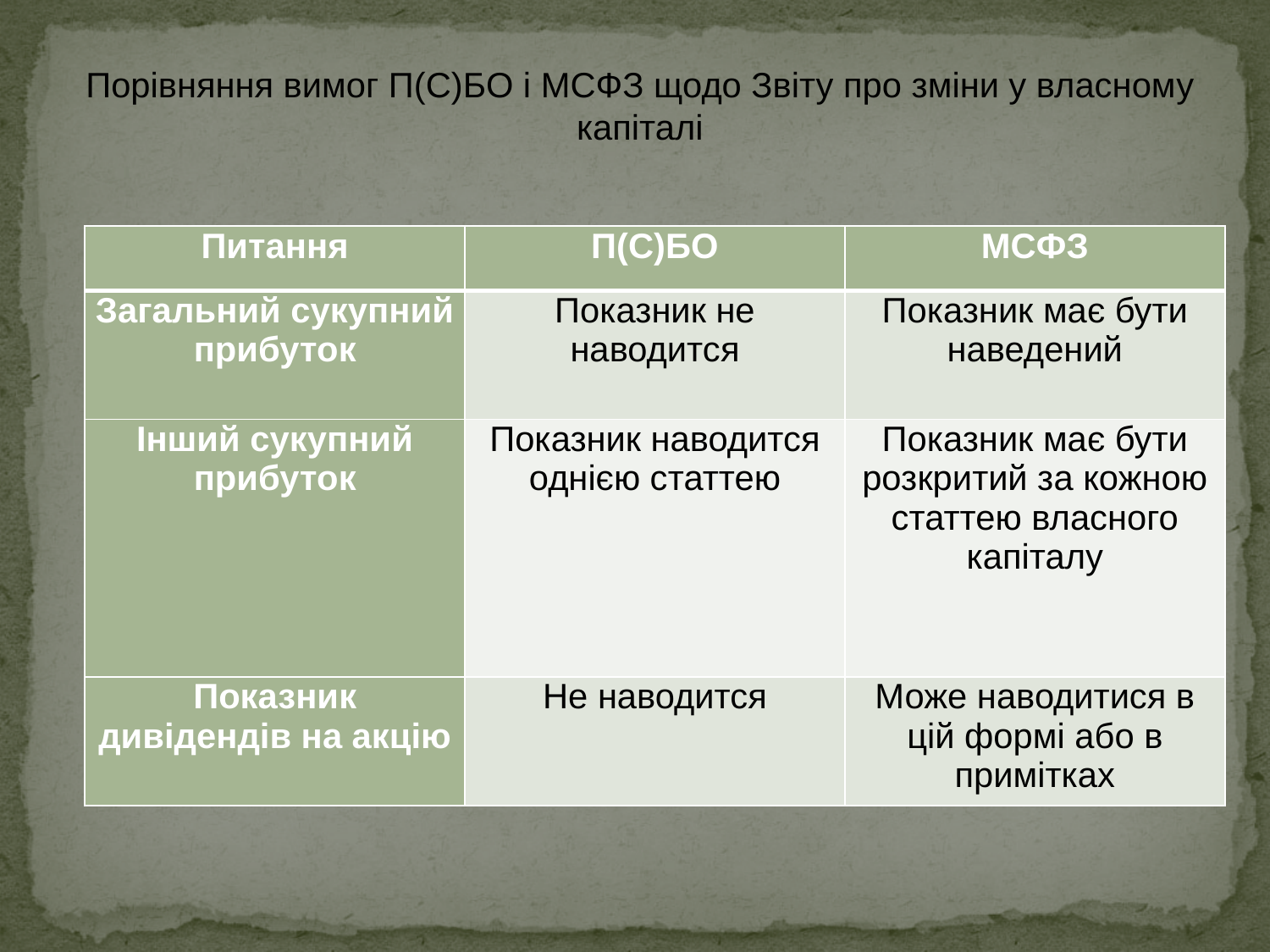

Порівняння вимог П(С)БО і МСФЗ щодо Звіту про зміни у власному капіталі
| Питання | П(С)БО | МСФЗ |
| --- | --- | --- |
| Загальний сукупний прибуток | Показник не наводится | Показник має бути наведений |
| Інший сукупний прибуток | Показник наводится однією статтею | Показник має бути розкритий за кожною статтею власного капіталу |
| Показник дивідендів на акцію | Не наводится | Може наводитися в цій формі або в примітках |